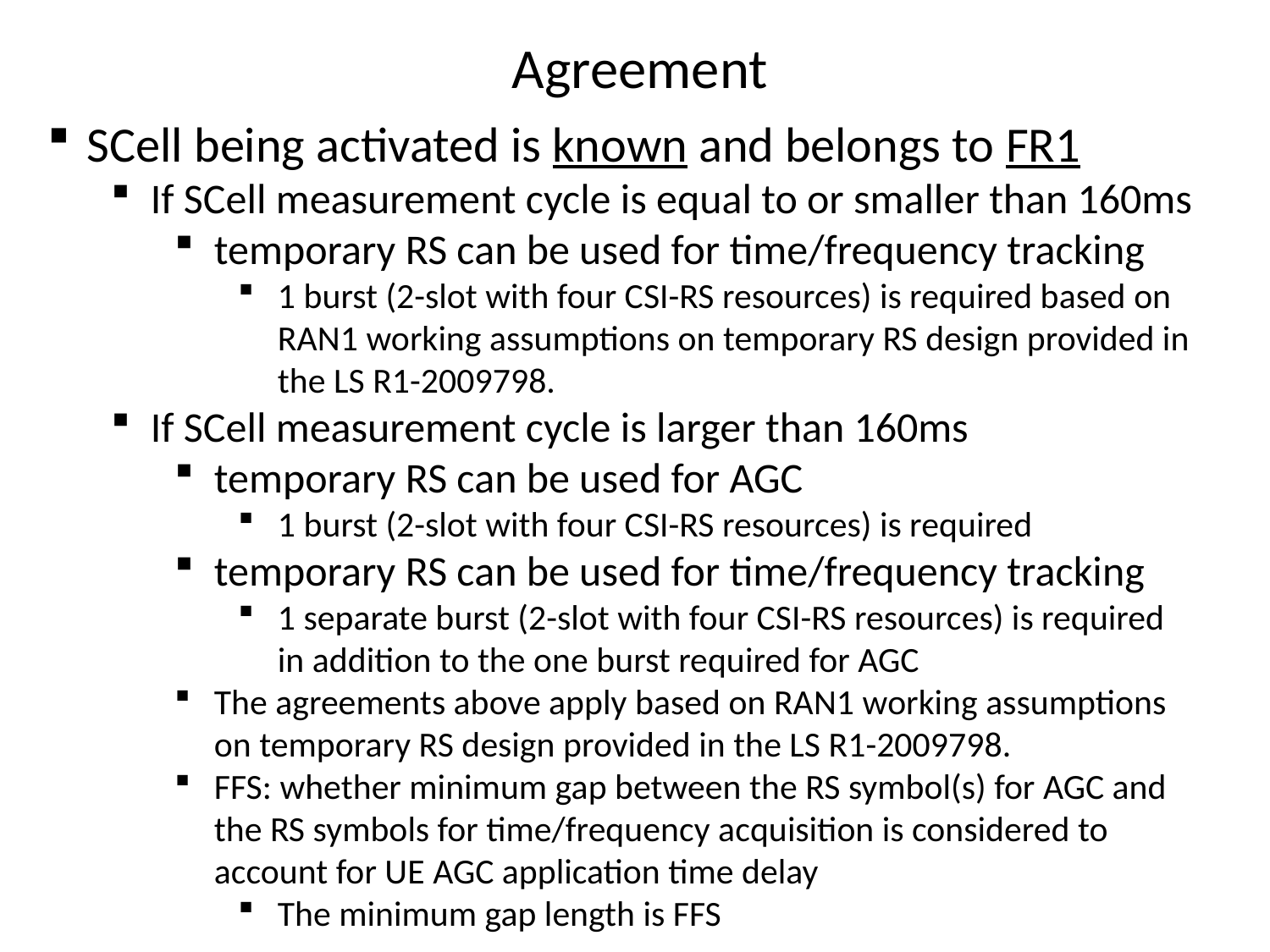

# Agreement
SCell being activated is known and belongs to FR1
If SCell measurement cycle is equal to or smaller than 160ms
temporary RS can be used for time/frequency tracking
1 burst (2-slot with four CSI-RS resources) is required based on RAN1 working assumptions on temporary RS design provided in the LS R1-2009798.
If SCell measurement cycle is larger than 160ms
temporary RS can be used for AGC
1 burst (2-slot with four CSI-RS resources) is required
temporary RS can be used for time/frequency tracking
1 separate burst (2-slot with four CSI-RS resources) is required in addition to the one burst required for AGC
The agreements above apply based on RAN1 working assumptions on temporary RS design provided in the LS R1-2009798.
FFS: whether minimum gap between the RS symbol(s) for AGC and the RS symbols for time/frequency acquisition is considered to account for UE AGC application time delay
The minimum gap length is FFS